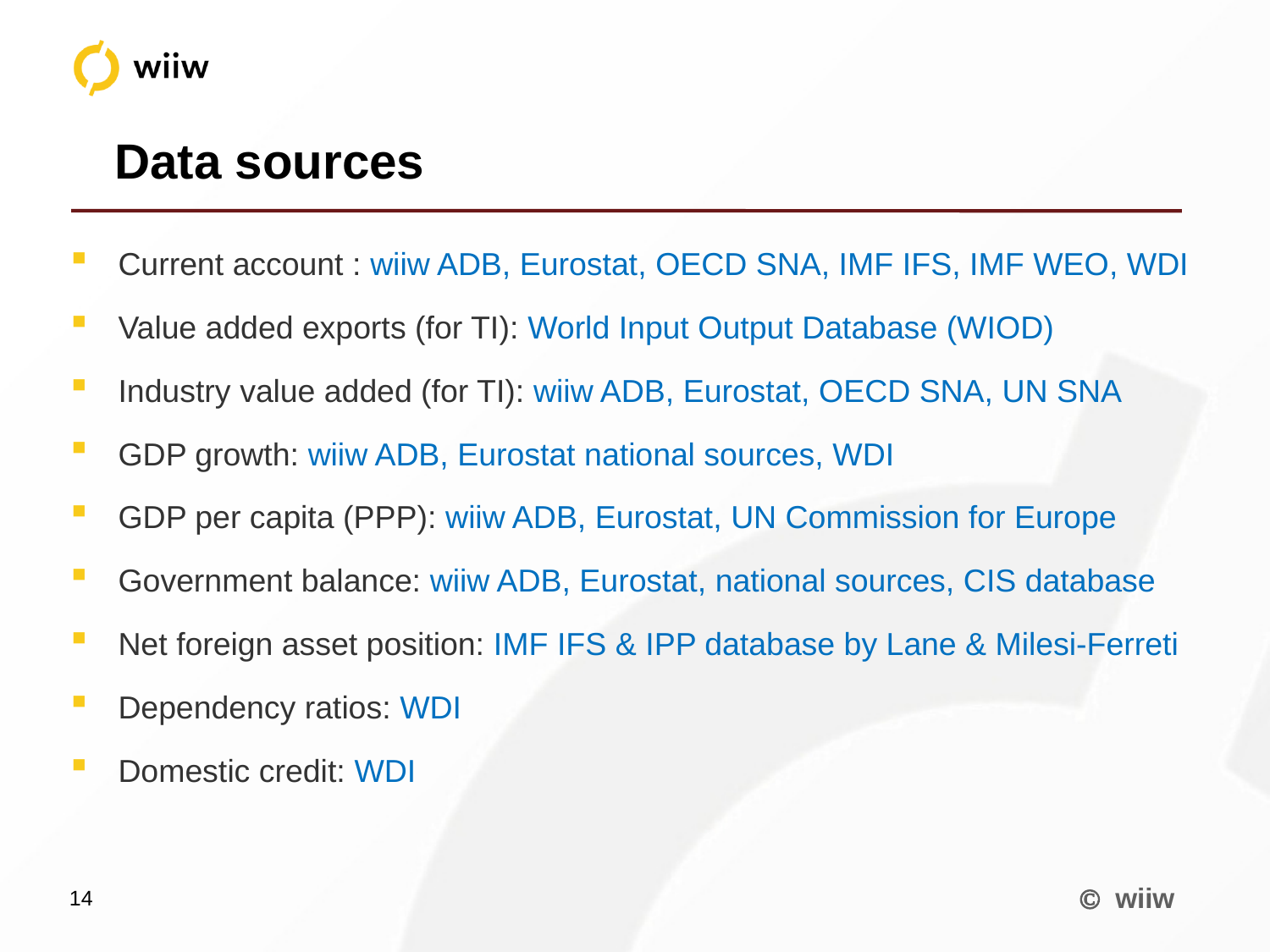

Data sources
Current account : wiiw ADB, Eurostat, OECD SNA, IMF IFS, IMF WEO, WDI
Value added exports (for TI): World Input Output Database (WIOD)
Industry value added (for TI): wiiw ADB, Eurostat, OECD SNA, UN SNA
GDP growth: wiiw ADB, Eurostat national sources, WDI
GDP per capita (PPP): wiiw ADB, Eurostat, UN Commission for Europe
Government balance: wiiw ADB, Eurostat, national sources, CIS database
Net foreign asset position: IMF IFS & IPP database by Lane & Milesi-Ferreti
Dependency ratios: WDI
Domestic credit: WDI